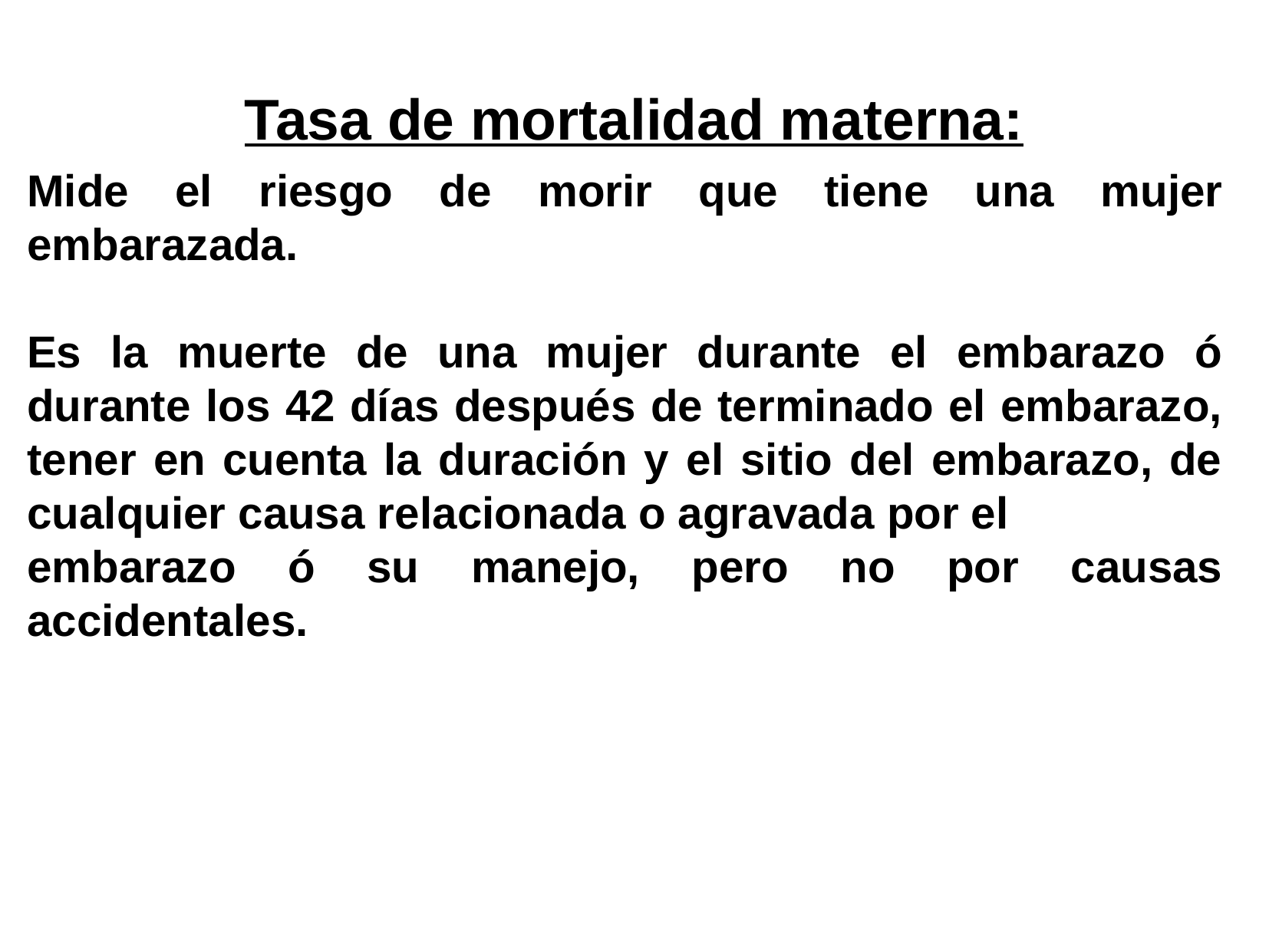

Tasa de mortalidad materna:
Mide el riesgo de morir que tiene una mujer embarazada.

Es la muerte de una mujer durante el embarazo ó durante los 42 días después de terminado el embarazo, tener en cuenta la duración y el sitio del embarazo, de cualquier causa relacionada o agravada por el
embarazo ó su manejo, pero no por causas accidentales.